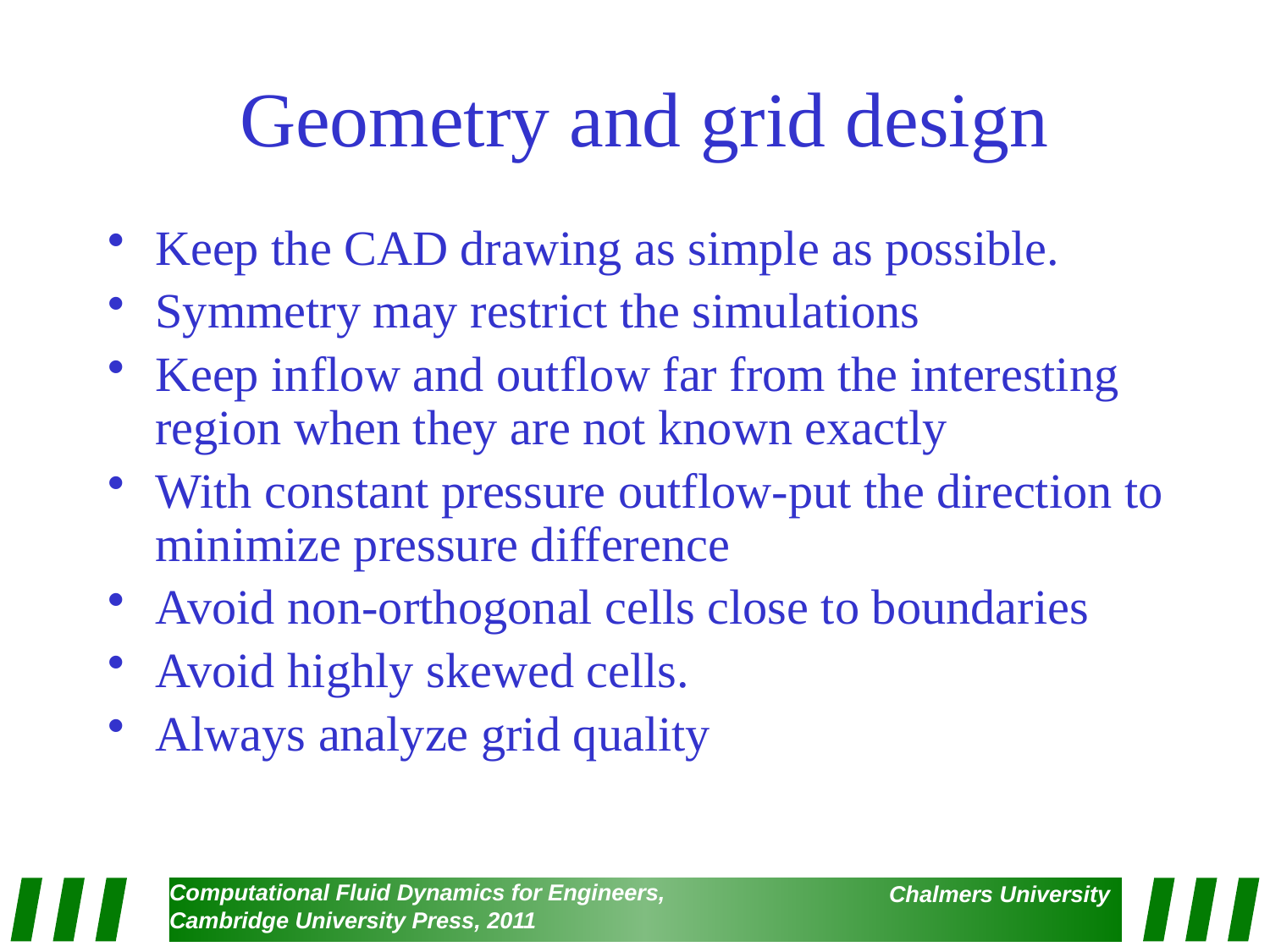

# Geometry and grid design
Keep the CAD drawing as simple as possible.
Symmetry may restrict the simulations
Keep inflow and outflow far from the interesting region when they are not known exactly
With constant pressure outflow-put the direction to minimize pressure difference
Avoid non-orthogonal cells close to boundaries
Avoid highly skewed cells.
Always analyze grid quality